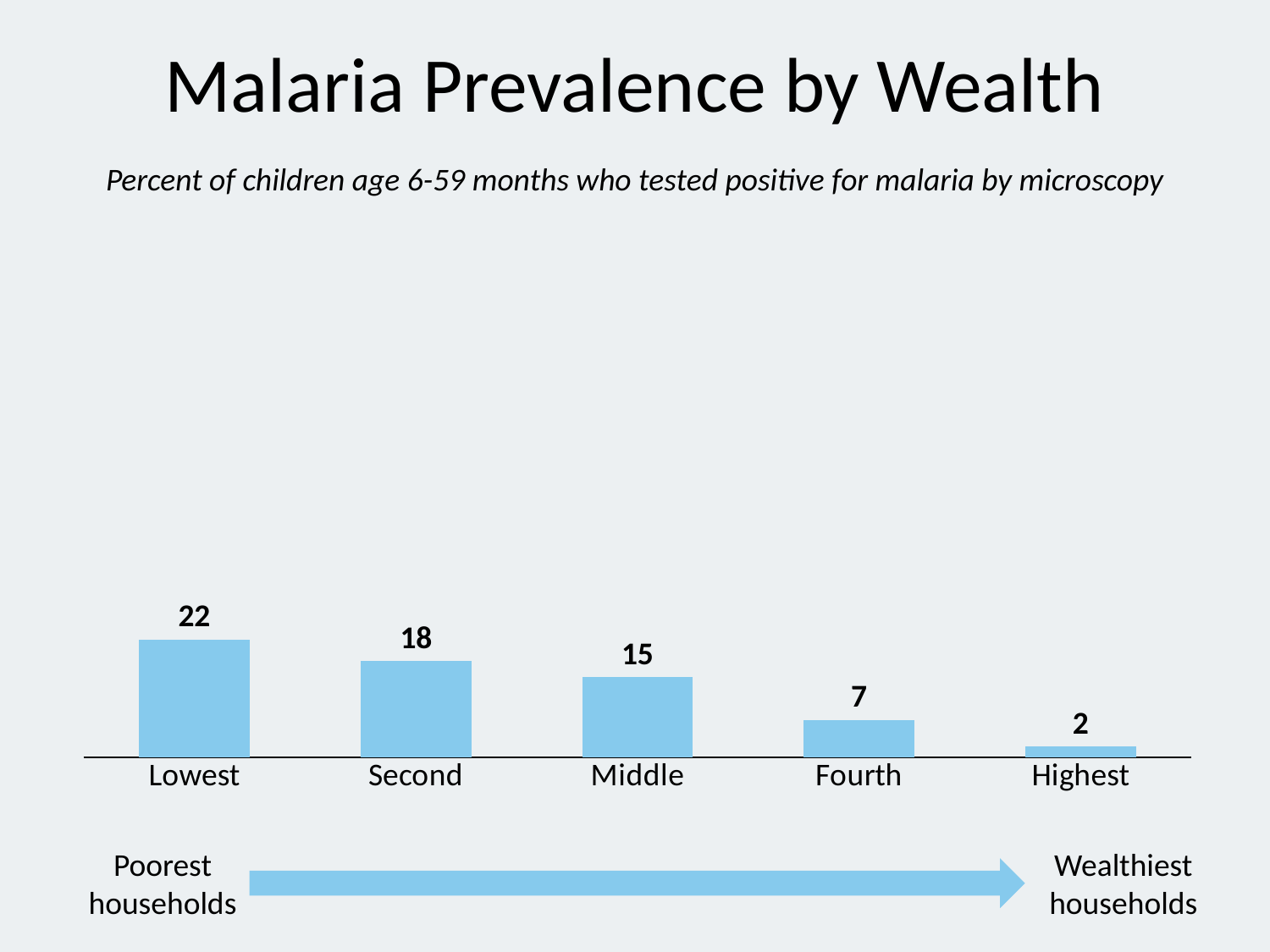

# Malaria Prevalence by Wealth
Percent of children age 6-59 months who tested positive for malaria by microscopy

### Chart

| Category | Series 1 |
|---|---|
| Lowest | 22.0 |
| Second | 18.0 |
| Middle | 15.0 |
| Fourth | 7.0 |
| Highest | 2.0 |
Wealthiest households
Poorest households